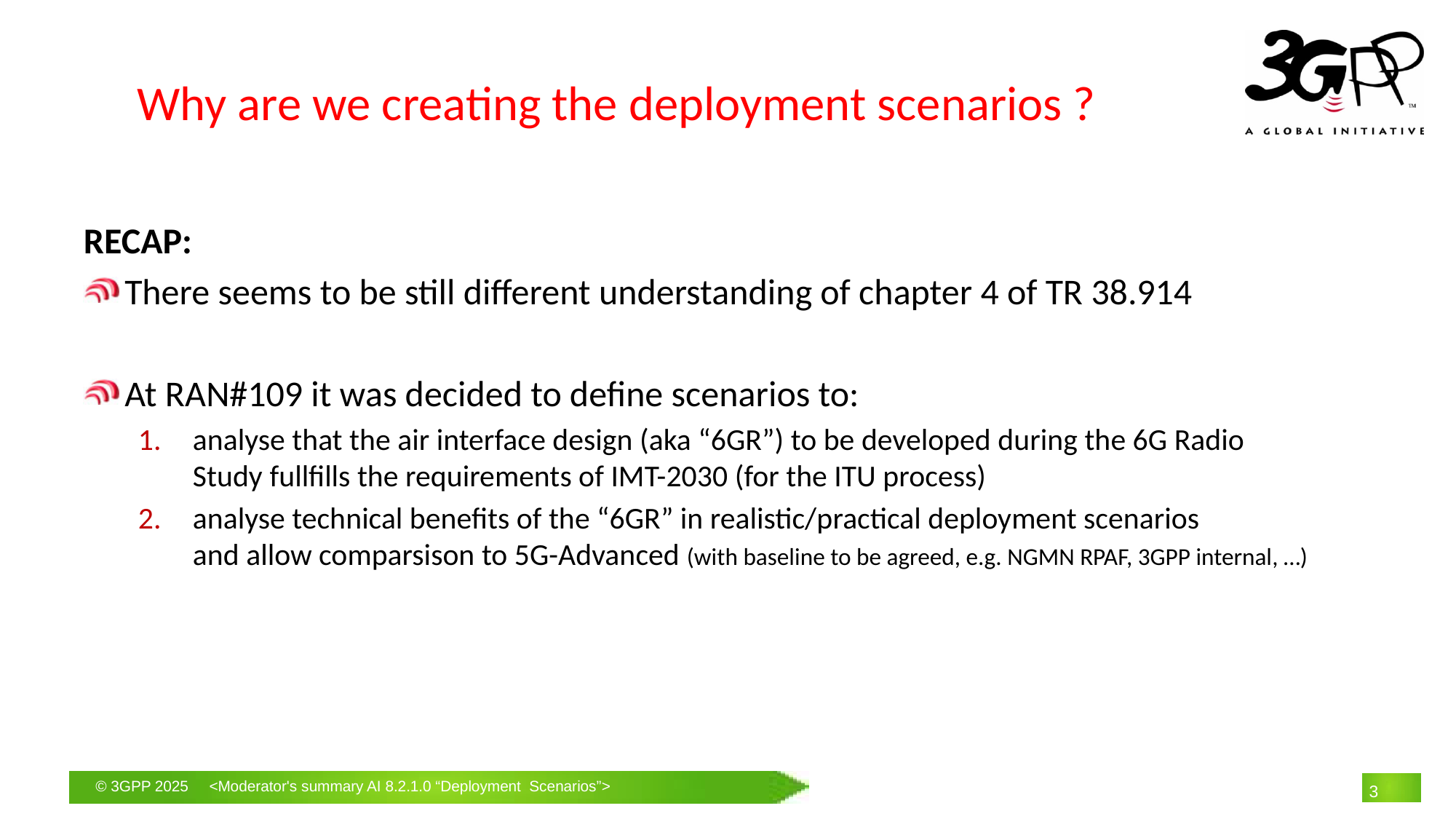

# Why are we creating the deployment scenarios ?
RECAP:
There seems to be still different understanding of chapter 4 of TR 38.914

At RAN#109 it was decided to define scenarios to:
analyse that the air interface design (aka “6GR”) to be developed during the 6G Radio Study fullfills the requirements of IMT-2030 (for the ITU process)
analyse technical benefits of the “6GR” in realistic/practical deployment scenarios
and allow comparsison to 5G-Advanced (with baseline to be agreed, e.g. NGMN RPAF, 3GPP internal, …)

3